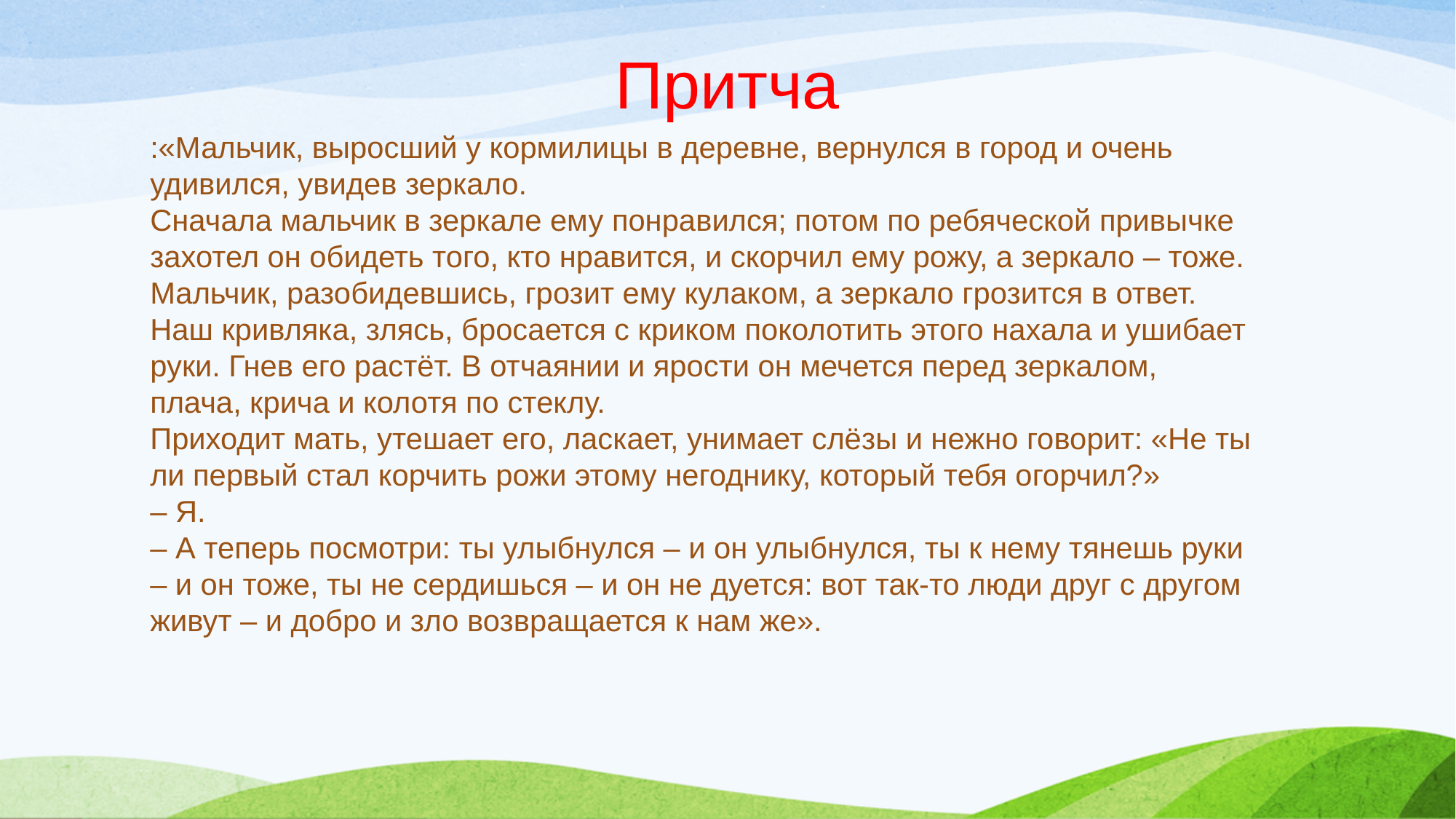

# Притча
:«Мальчик, выросший у кормилицы в деревне, вернулся в город и очень удивился, увидев зеркало.
Сначала мальчик в зеркале ему понравился; потом по ребяческой привычке захотел он обидеть того, кто нравится, и скорчил ему рожу, а зеркало – тоже. Мальчик, разобидевшись, грозит ему кулаком, а зеркало грозится в ответ.
Наш кривляка, злясь, бросается с криком поколотить этого нахала и ушибает руки. Гнев его растёт. В отчаянии и ярости он мечется перед зеркалом, плача, крича и колотя по стеклу.
Приходит мать, утешает его, ласкает, унимает слёзы и нежно говорит: «Не ты ли первый стал корчить рожи этому негоднику, который тебя огорчил?»
– Я.
– А теперь посмотри: ты улыбнулся – и он улыбнулся, ты к нему тянешь руки – и он тоже, ты не сердишься – и он не дуется: вот так-то люди друг с другом живут – и добро и зло возвращается к нам же».